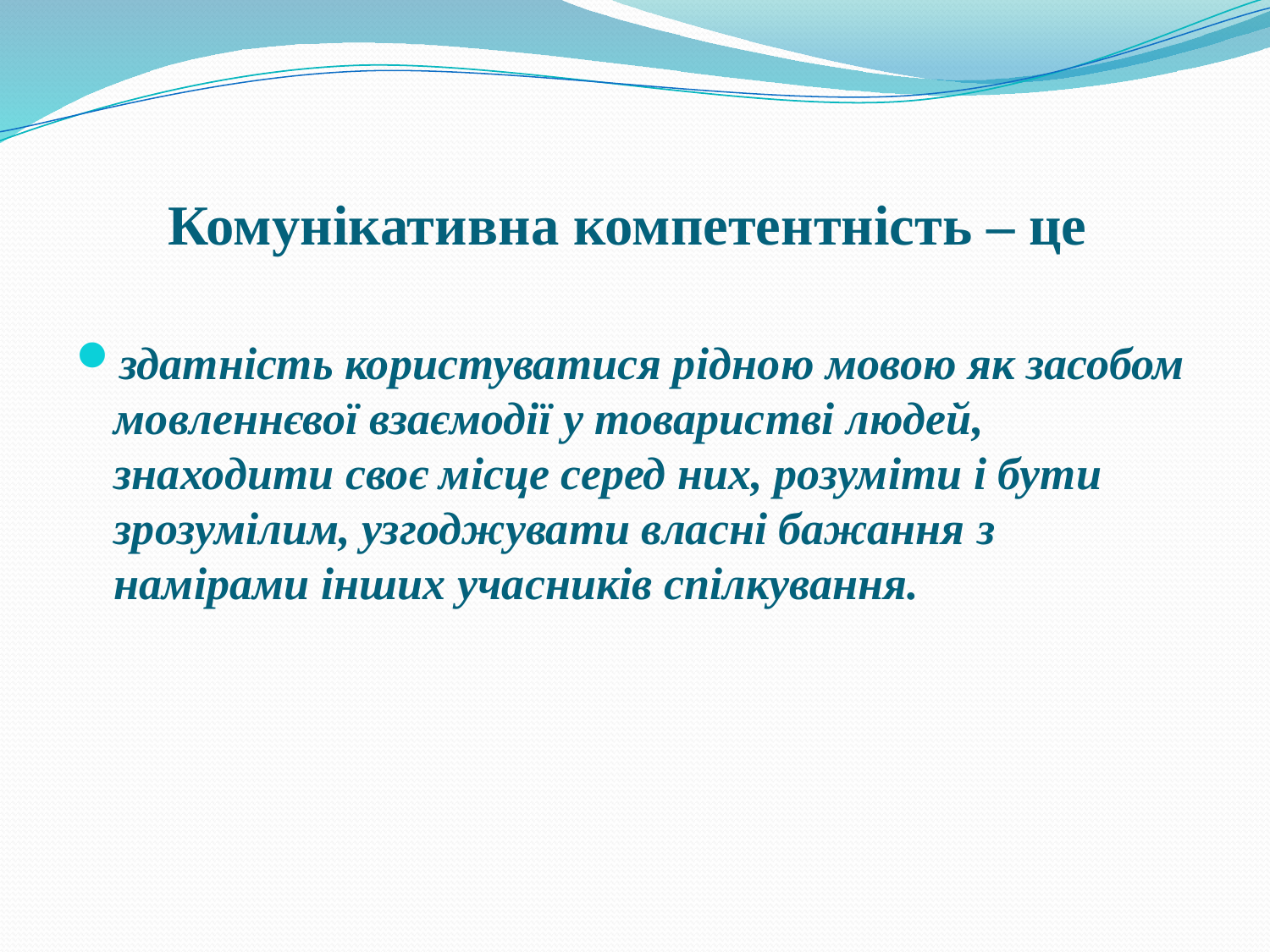

# Комунікативна компетентність – це
здатність користуватися рідною мовою як засобом мовленнєвої взаємодії у товаристві людей, знаходити своє місце серед них, розуміти і бути зрозумілим, узгоджувати власні бажання з намірами інших учасників спілкування.